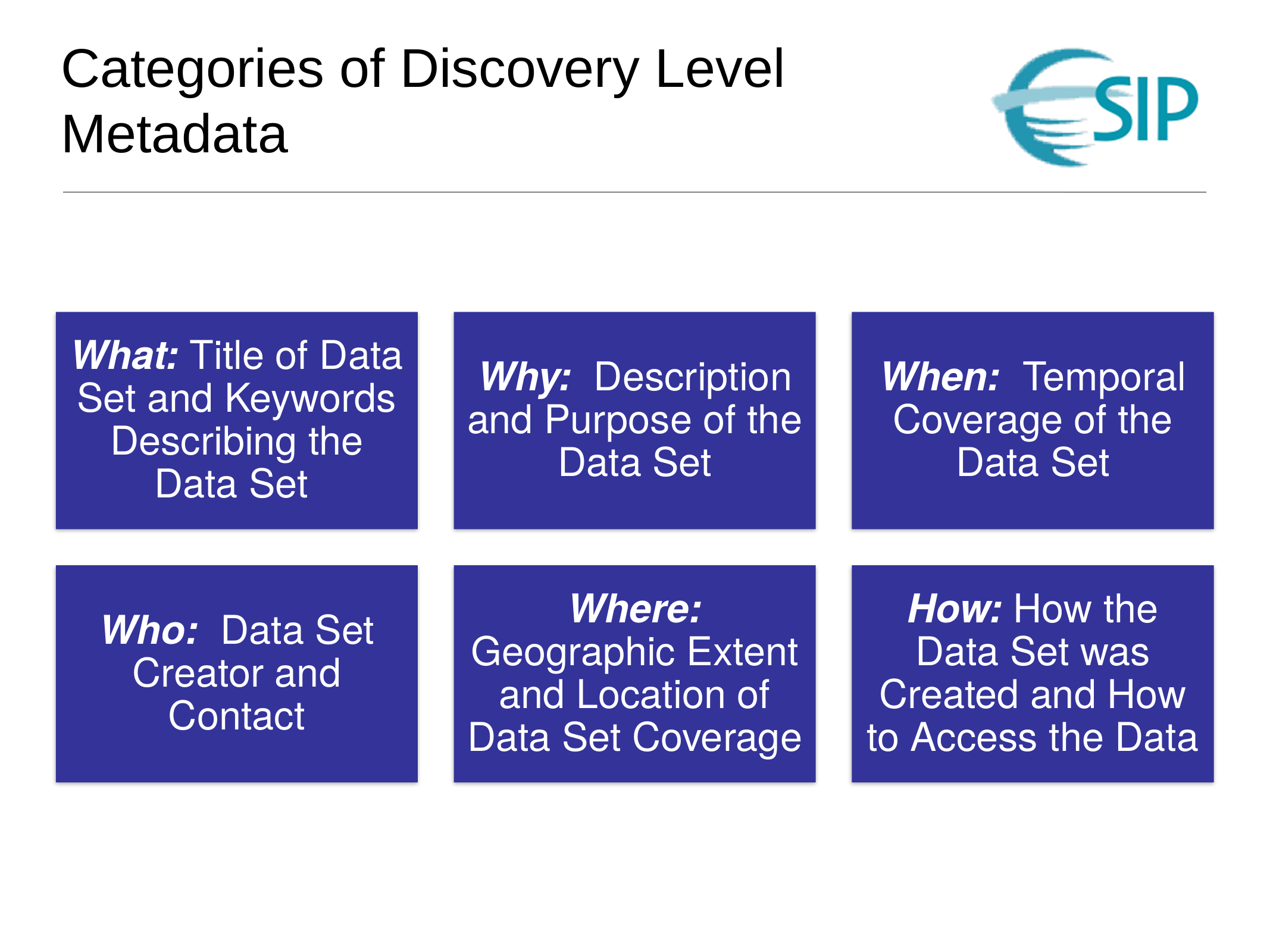

# Categories of Discovery Level Metadata
What: Title of Data Set and Keywords Describing the Data Set
Why:  Description and Purpose of the Data Set
When:  Temporal Coverage of the Data Set
Who:  Data Set Creator and Contact
Where: Geographic Extent and Location of Data Set Coverage
How: How the Data Set was Created and How to Access the Data